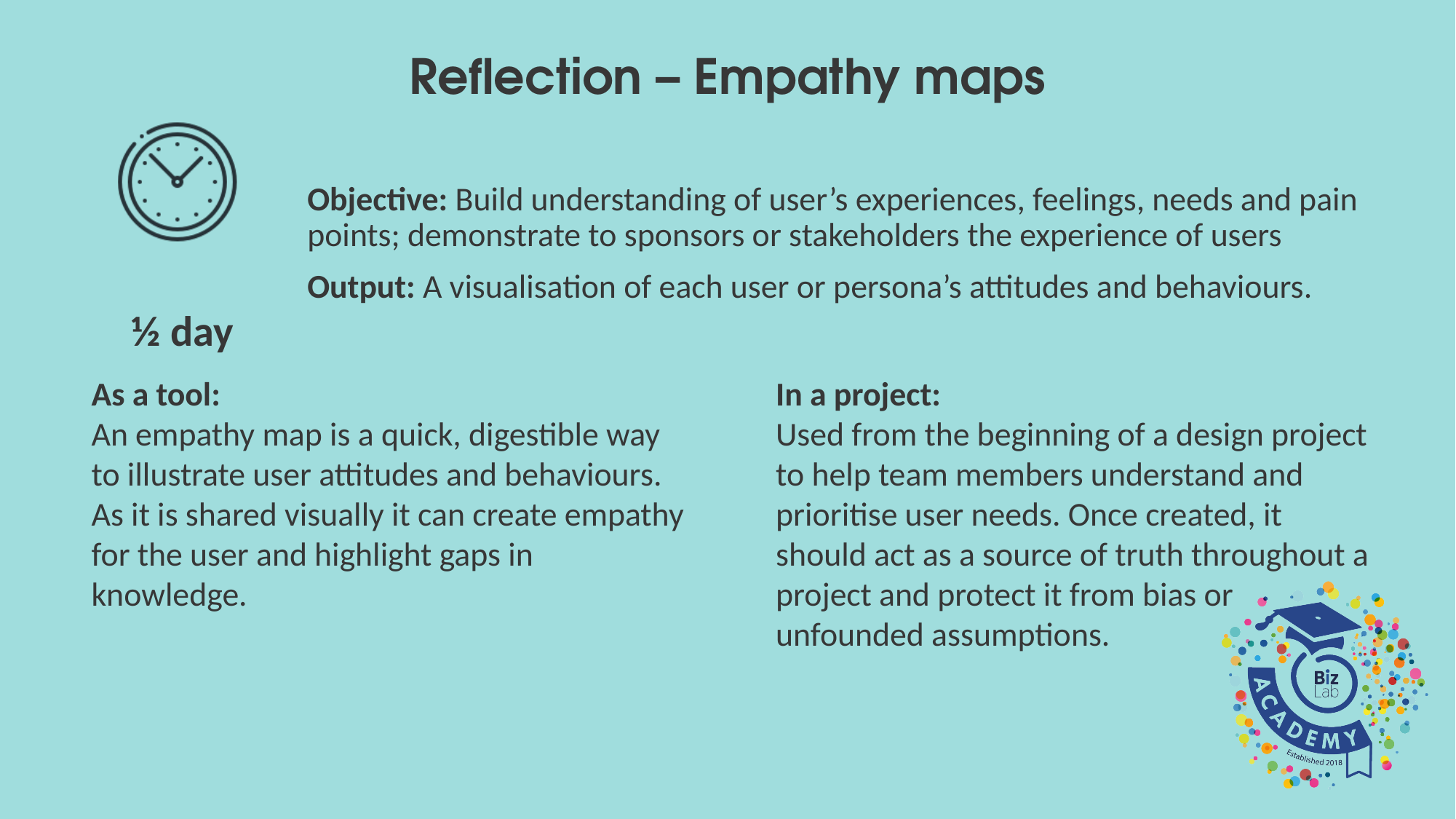

Reflection – Empathy maps
Objective: Build understanding of user’s experiences, feelings, needs and pain points; demonstrate to sponsors or stakeholders the experience of users
Output: A visualisation of each user or persona’s attitudes and behaviours.
½ day
In a project:
Used from the beginning of a design project to help team members understand and prioritise user needs. Once created, it should act as a source of truth throughout a project and protect it from bias or unfounded assumptions.
As a tool:
An empathy map is a quick, digestible way to illustrate user attitudes and behaviours. As it is shared visually it can create empathy for the user and highlight gaps in knowledge.